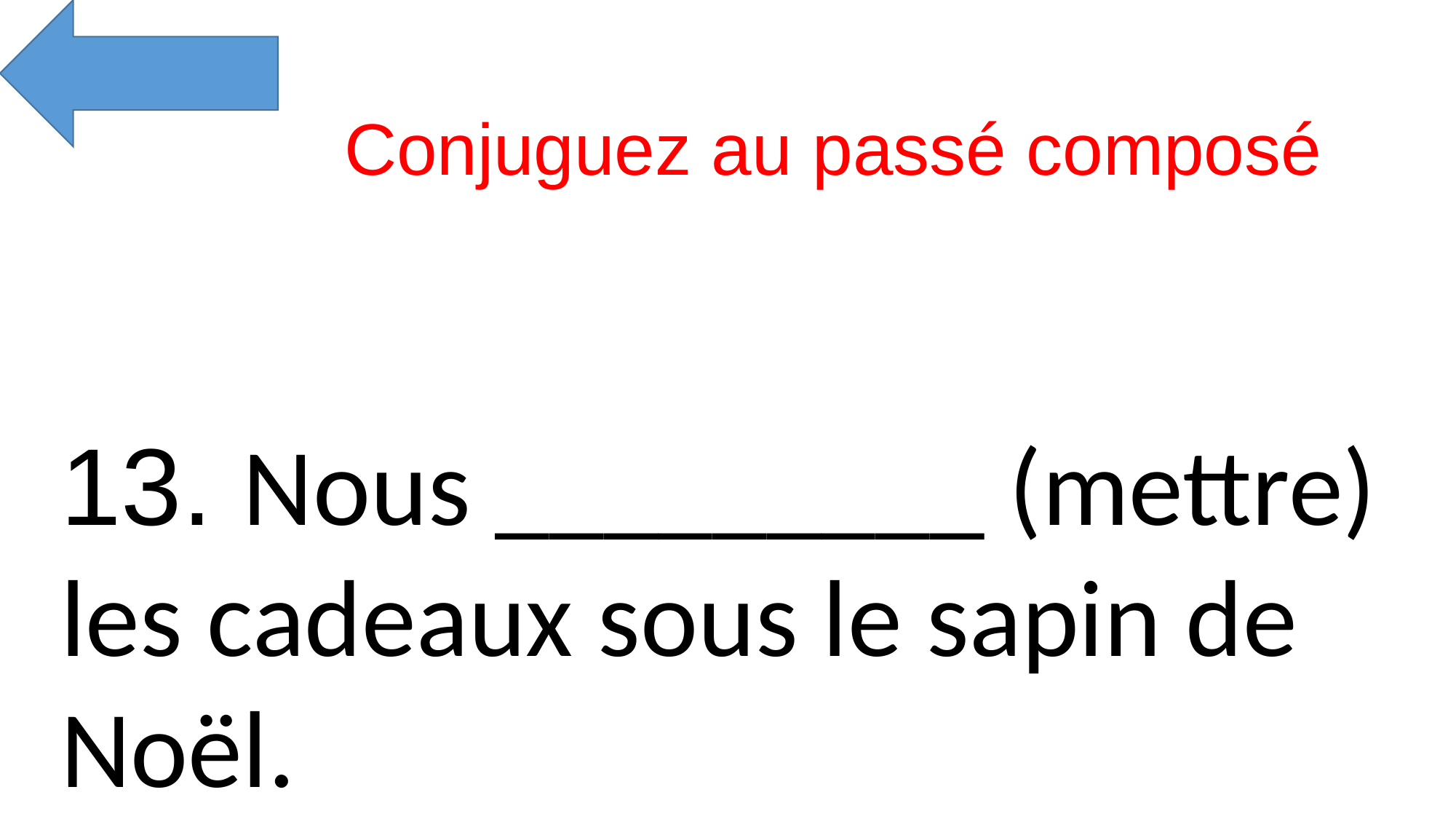

Conjuguez au passé composé
13. Nous _________ (mettre) les cadeaux sous le sapin de Noël.